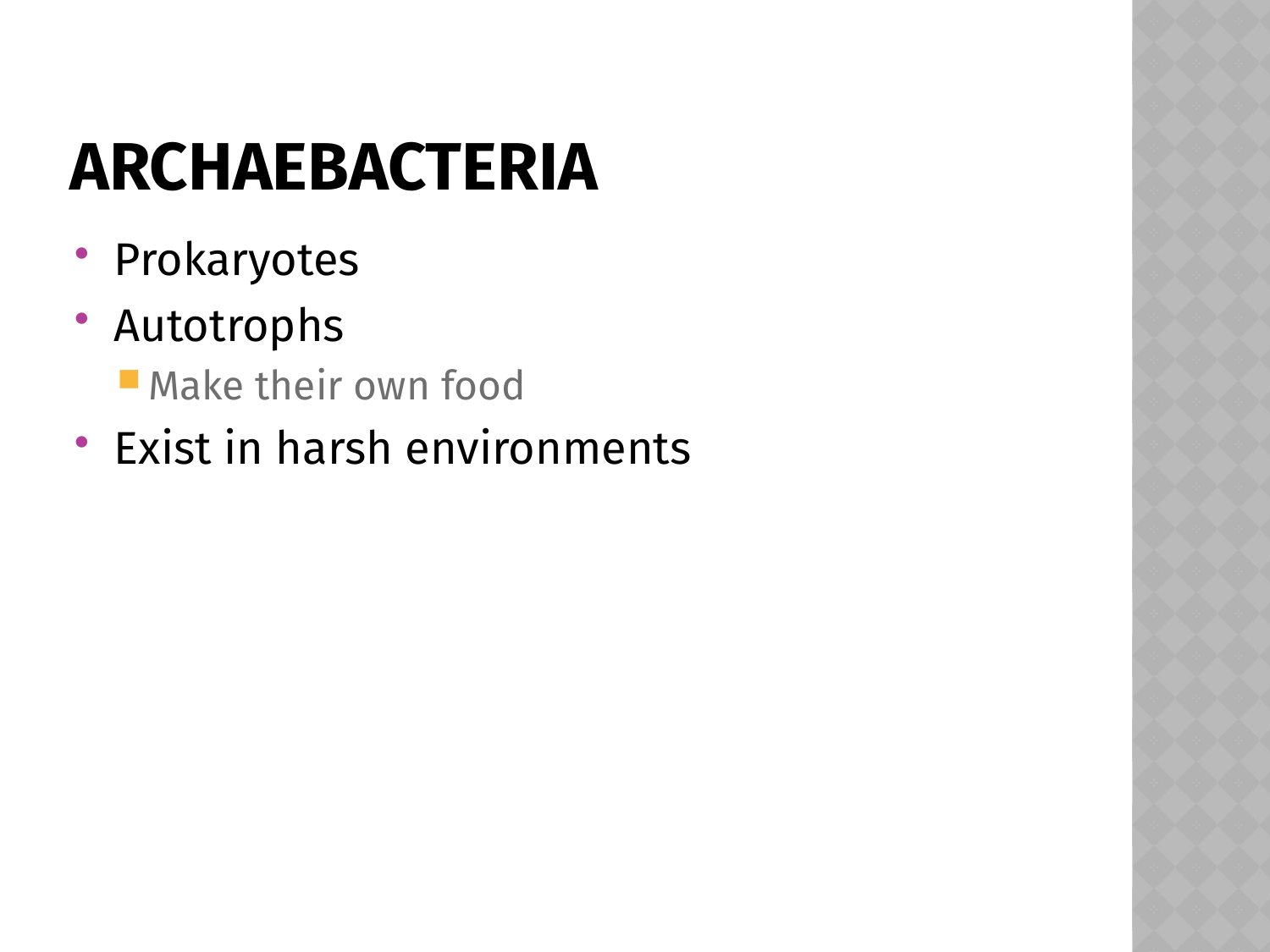

# Archaebacteria
Prokaryotes
Autotrophs
Make their own food
Exist in harsh environments